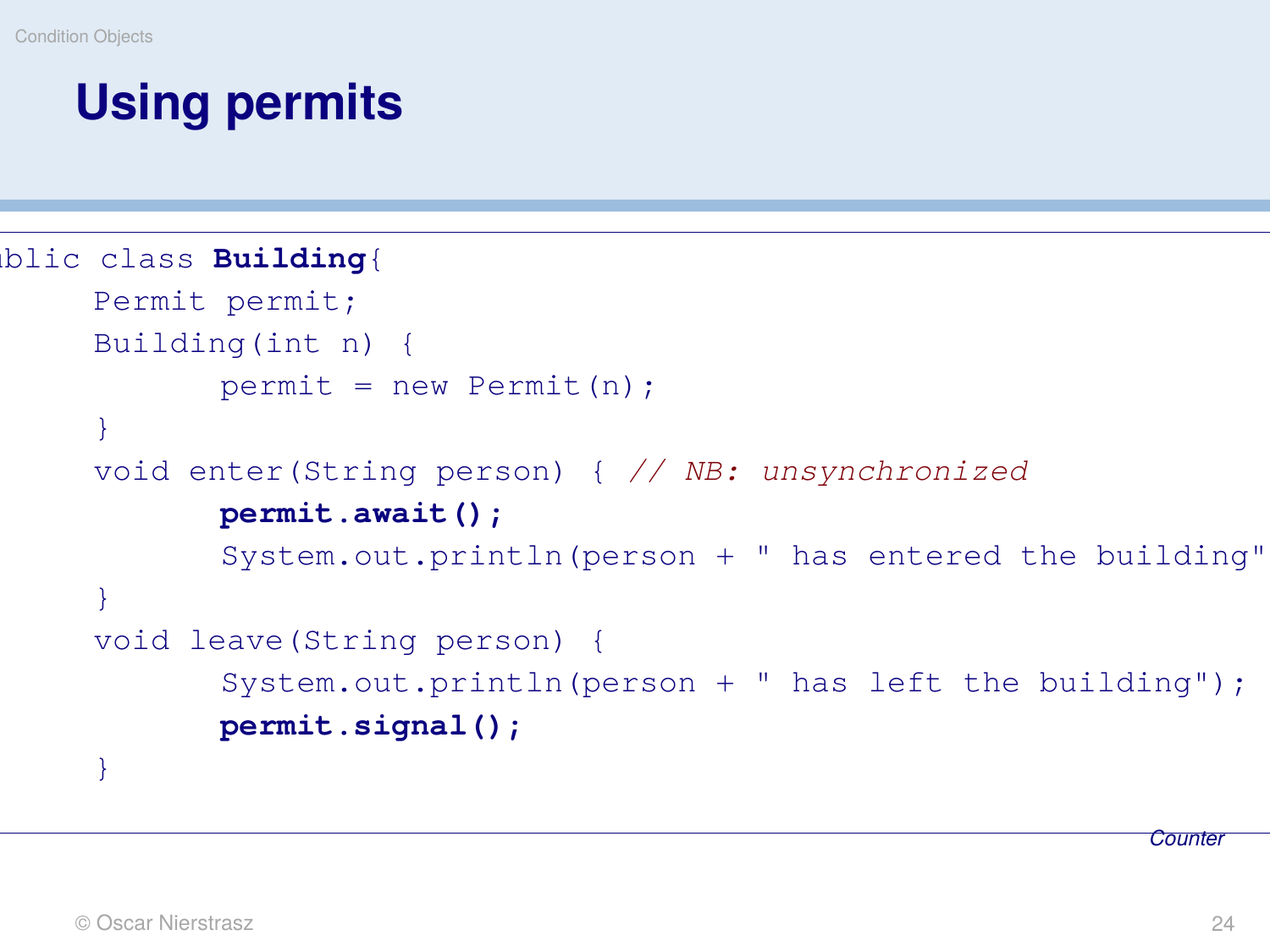

Condition Objects
# Using permits
public class Building{
	Permit permit;
	Building(int n) {
		permit = new Permit(n);
	}
	void enter(String person) { // NB: unsynchronized
		permit.await();
		System.out.println(person + " has entered the building");
	}
	void leave(String person) {
		System.out.println(person + " has left the building");
		permit.signal();
	}
}
Counter
© Oscar Nierstrasz
24